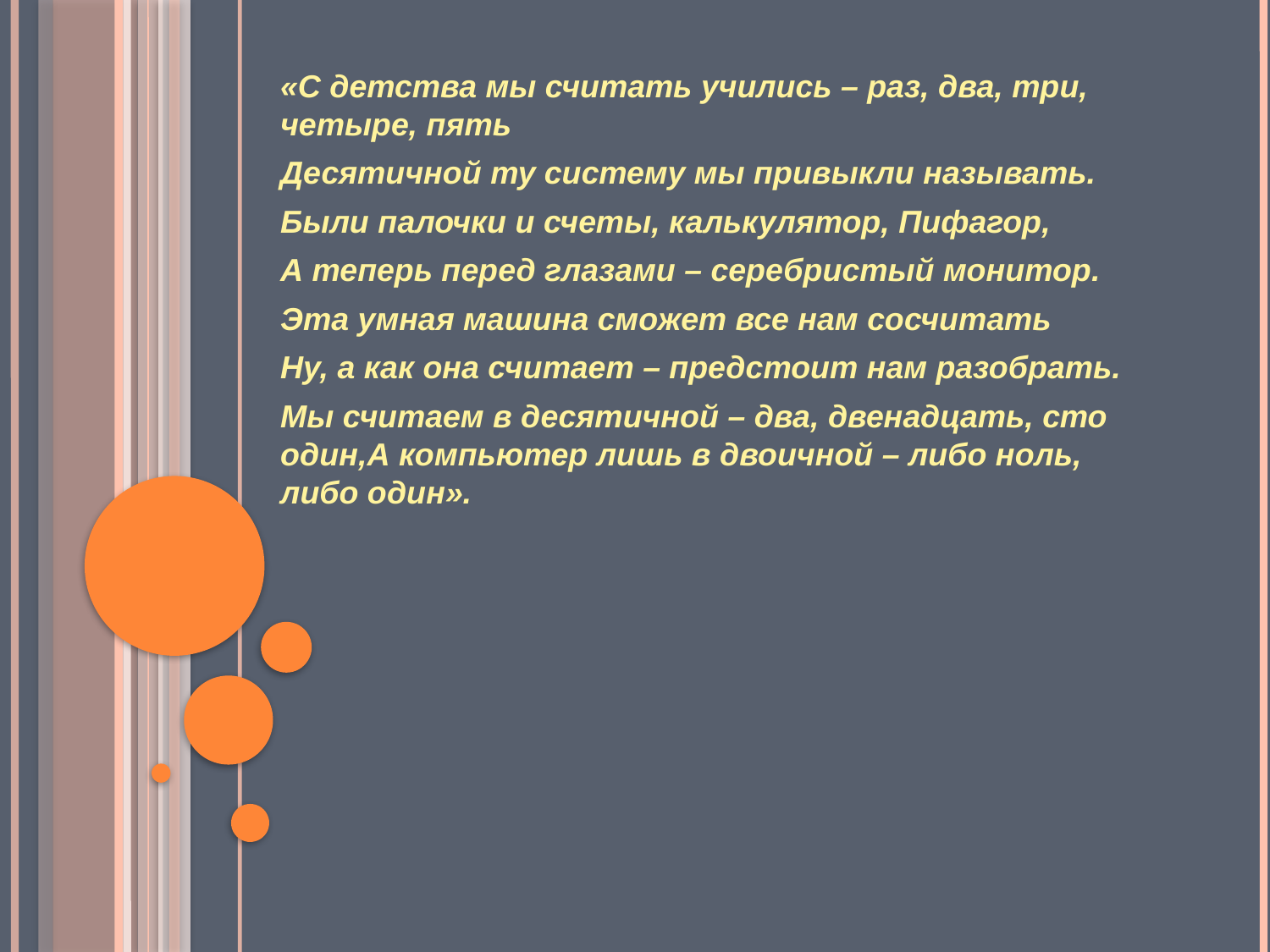

«С детства мы считать учились – раз, два, три, четыре, пять
Десятичной ту систему мы привыкли называть.
Были палочки и счеты, калькулятор, Пифагор,
А теперь перед глазами – серебристый монитор.
Эта умная машина сможет все нам сосчитать
Ну, а как она считает – предстоит нам разобрать.
Мы считаем в десятичной – два, двенадцать, сто один,А компьютер лишь в двоичной – либо ноль, либо один».